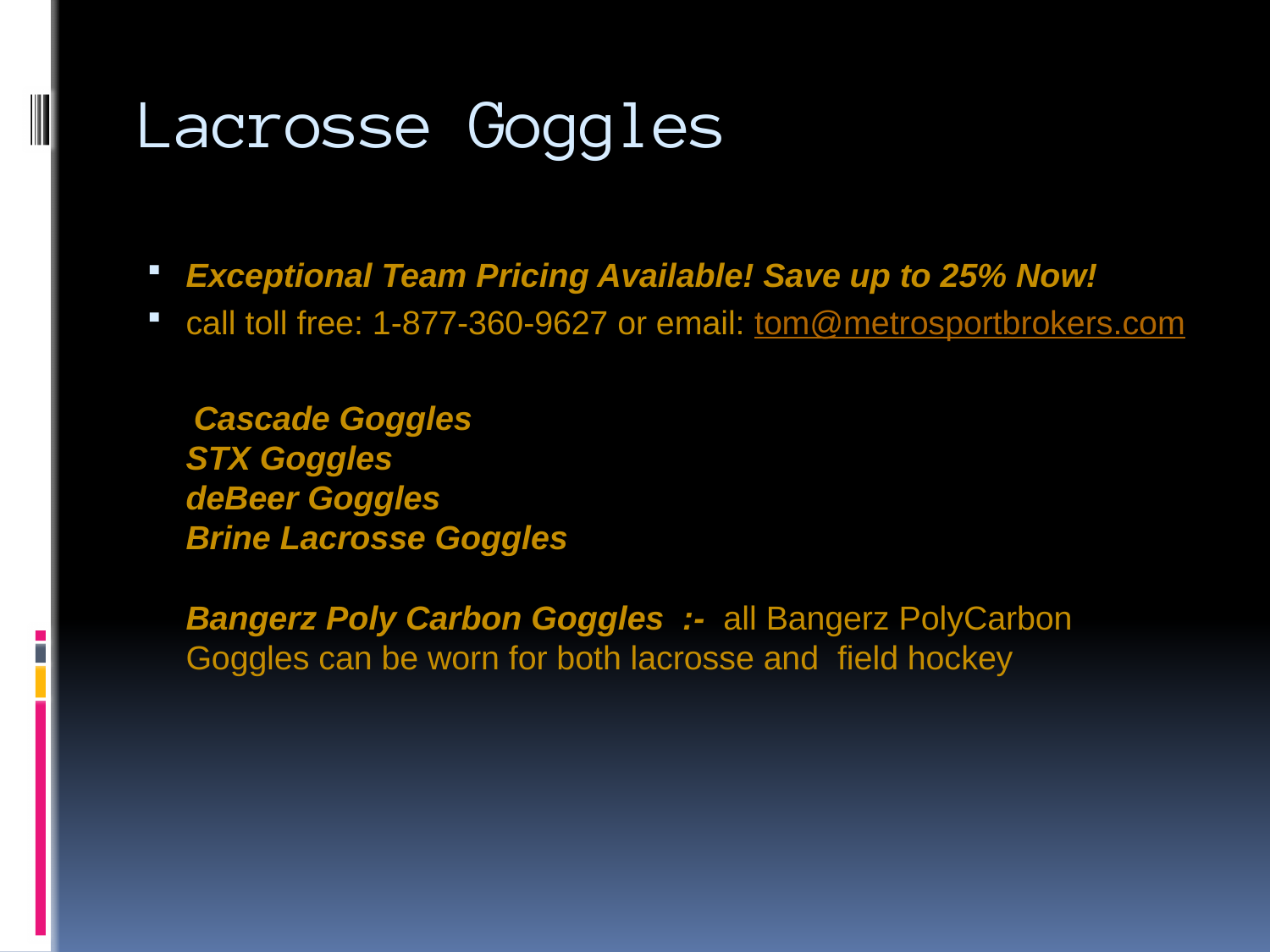

# Lacrosse Goggles
Exceptional Team Pricing Available! Save up to 25% Now!
call toll free: 1-877-360-9627 or email: tom@metrosportbrokers.com

     Cascade Goggles           
STX Goggles     
deBeer Goggles      
Brine Lacrosse Goggles
Bangerz Poly Carbon Goggles  :-  all Bangerz PolyCarbon Goggles can be worn for both lacrosse and  field hockey